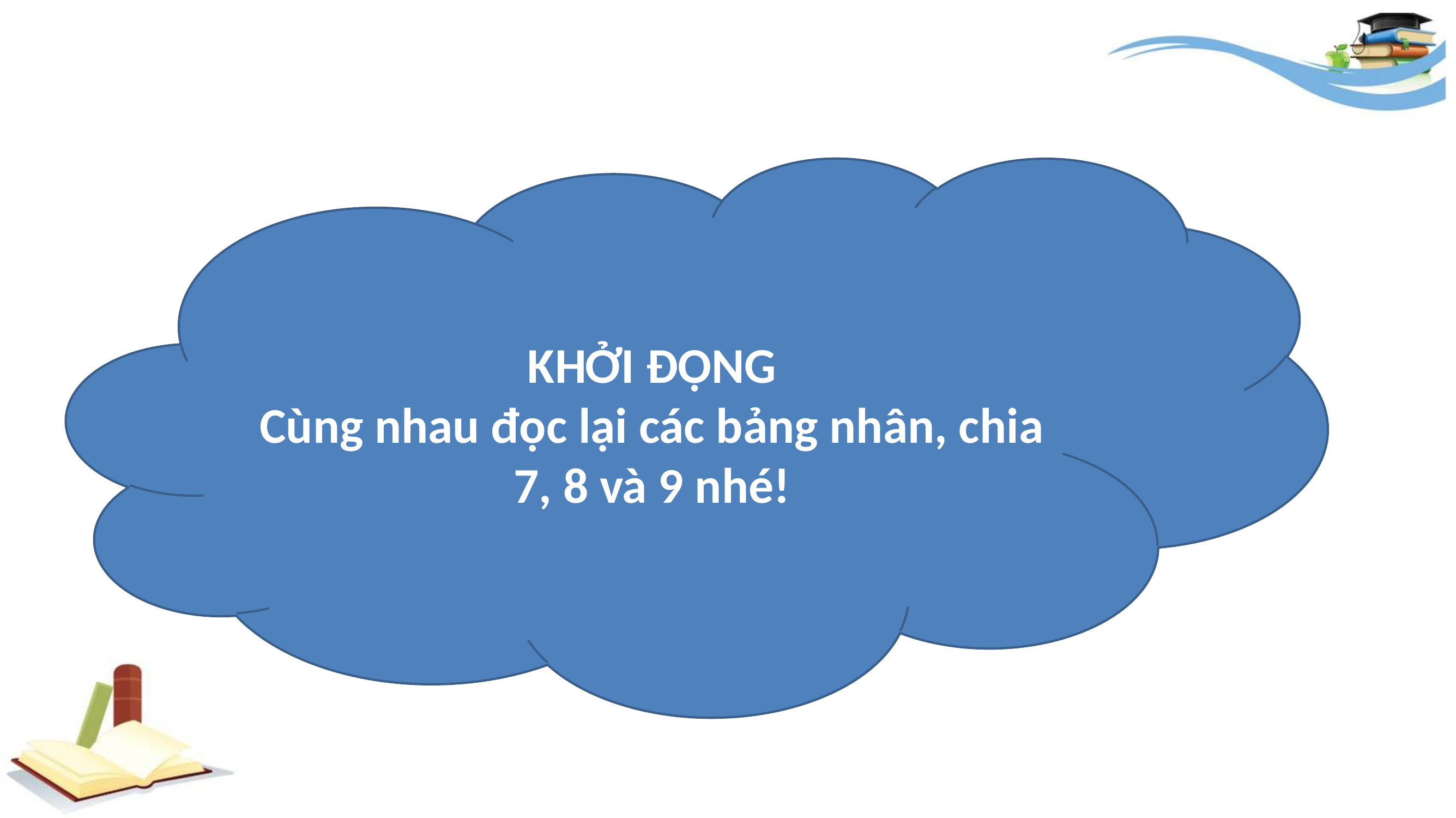

KHỞI ĐỘNG
Cùng nhau đọc lại các bảng nhân, chia 7, 8 và 9 nhé!